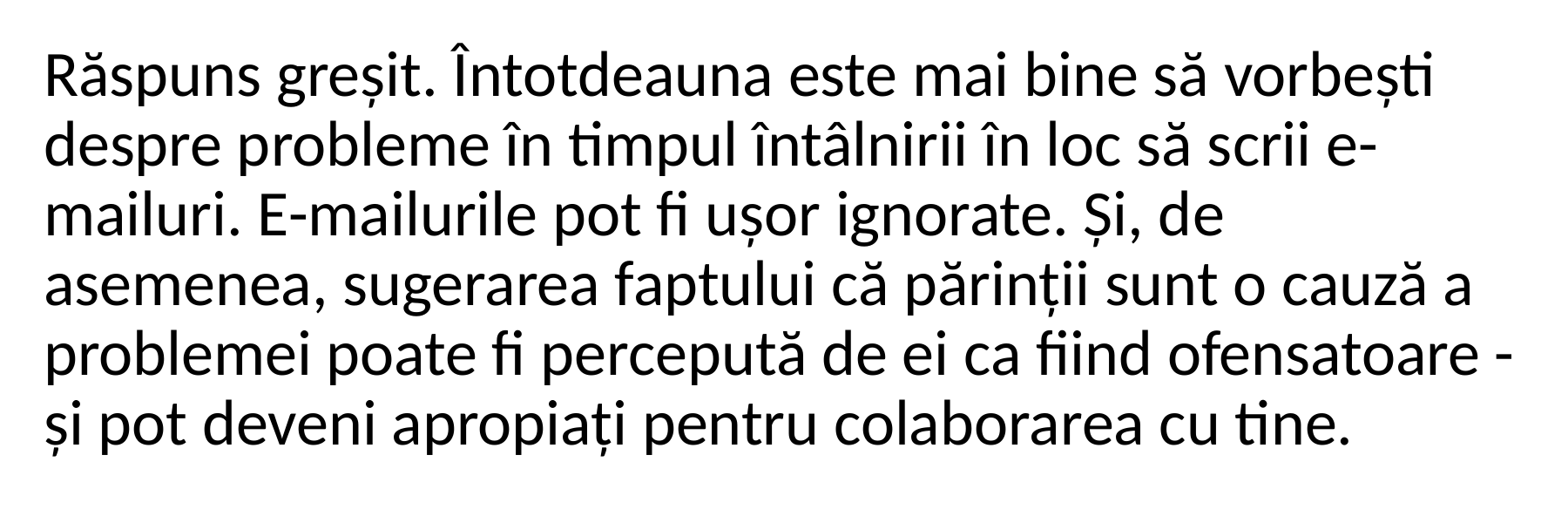

Răspuns greșit. Întotdeauna este mai bine să vorbești despre probleme în timpul întâlnirii în loc să scrii e-mailuri. E-mailurile pot fi ușor ignorate. Și, de asemenea, sugerarea faptului că părinții sunt o cauză a problemei poate fi percepută de ei ca fiind ofensatoare - și pot deveni apropiați pentru colaborarea cu tine.